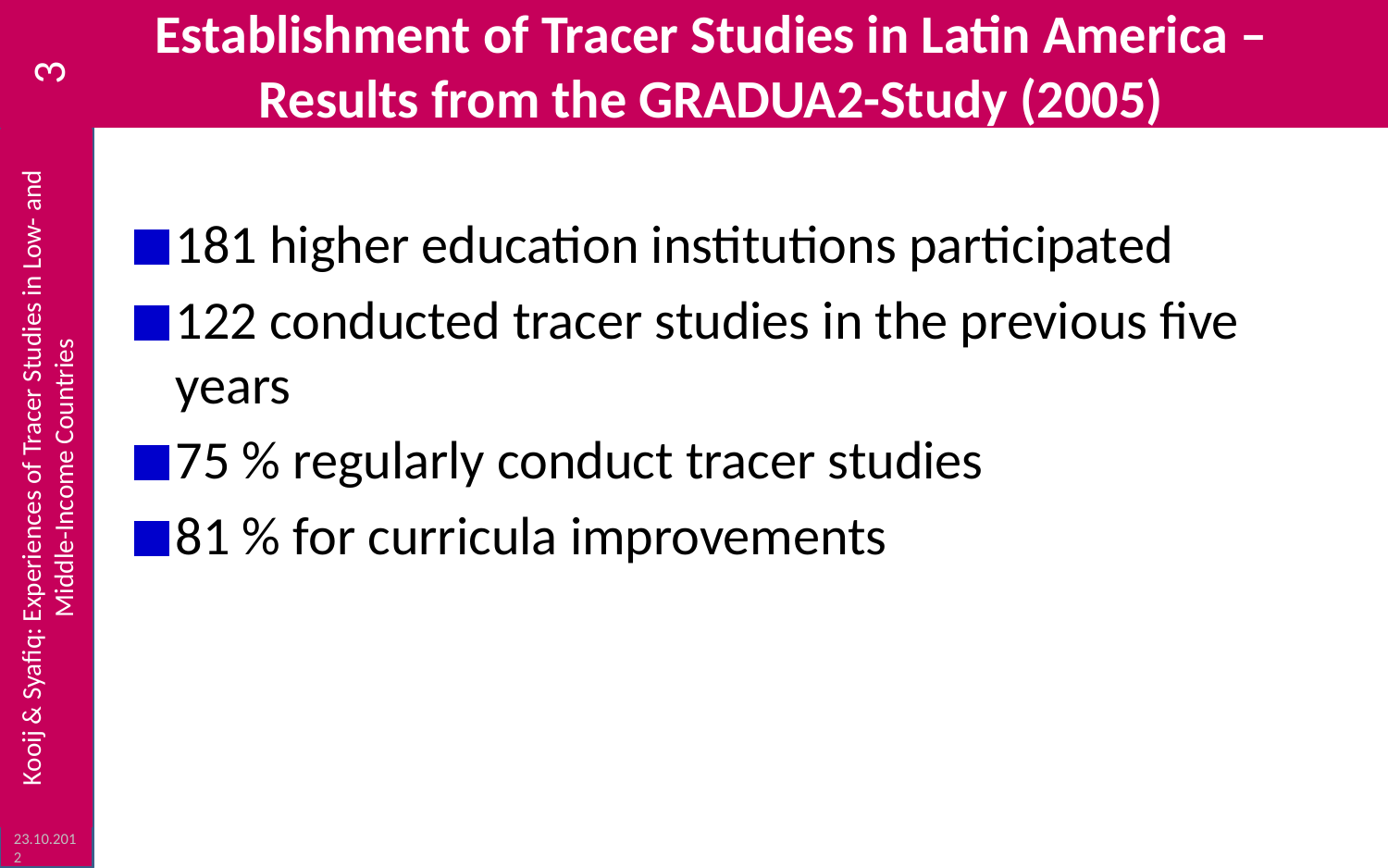

# Establishment of Tracer Studies in Latin America – Results from the GRADUA2-Study (2005)
3
181 higher education institutions participated
122 conducted tracer studies in the previous five years
75 % regularly conduct tracer studies
81 % for curricula improvements
Kooij & Syafiq: Experiences of Tracer Studies in Low- and Middle-Income Countries
23.10.2012